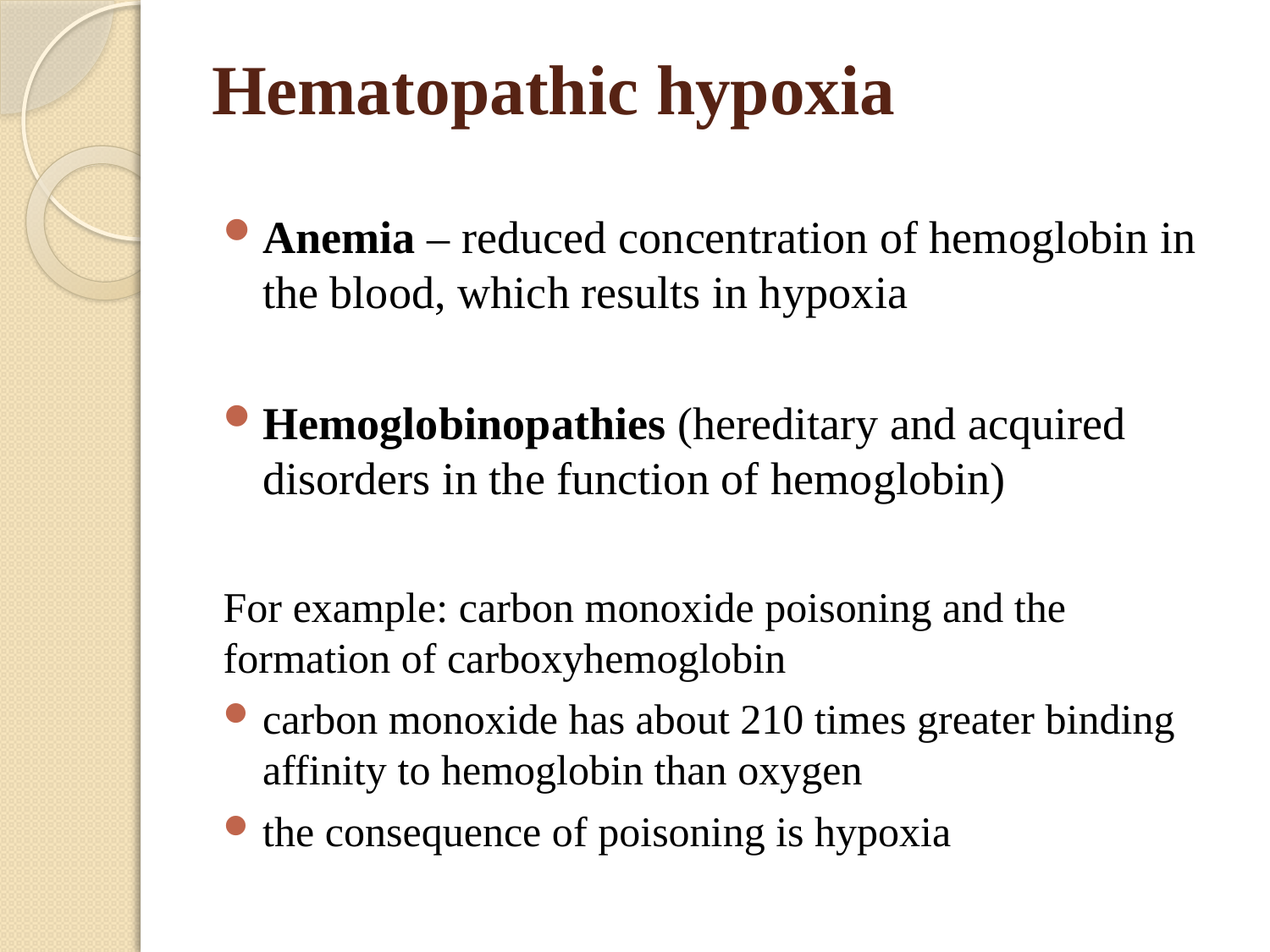

# Hematopathic hypoxia

Anemia ‒ reduced concentration of hemoglobin in the blood, which results in hypoxia

Hemoglobinopathies (hereditary and acquired disorders in the function of hemoglobin)

For example: carbon monoxide poisoning and the formation of carboxyhemoglobin
carbon monoxide has about 210 times greater binding affinity to hemoglobin than oxygen
the consequence of poisoning is hypoxia